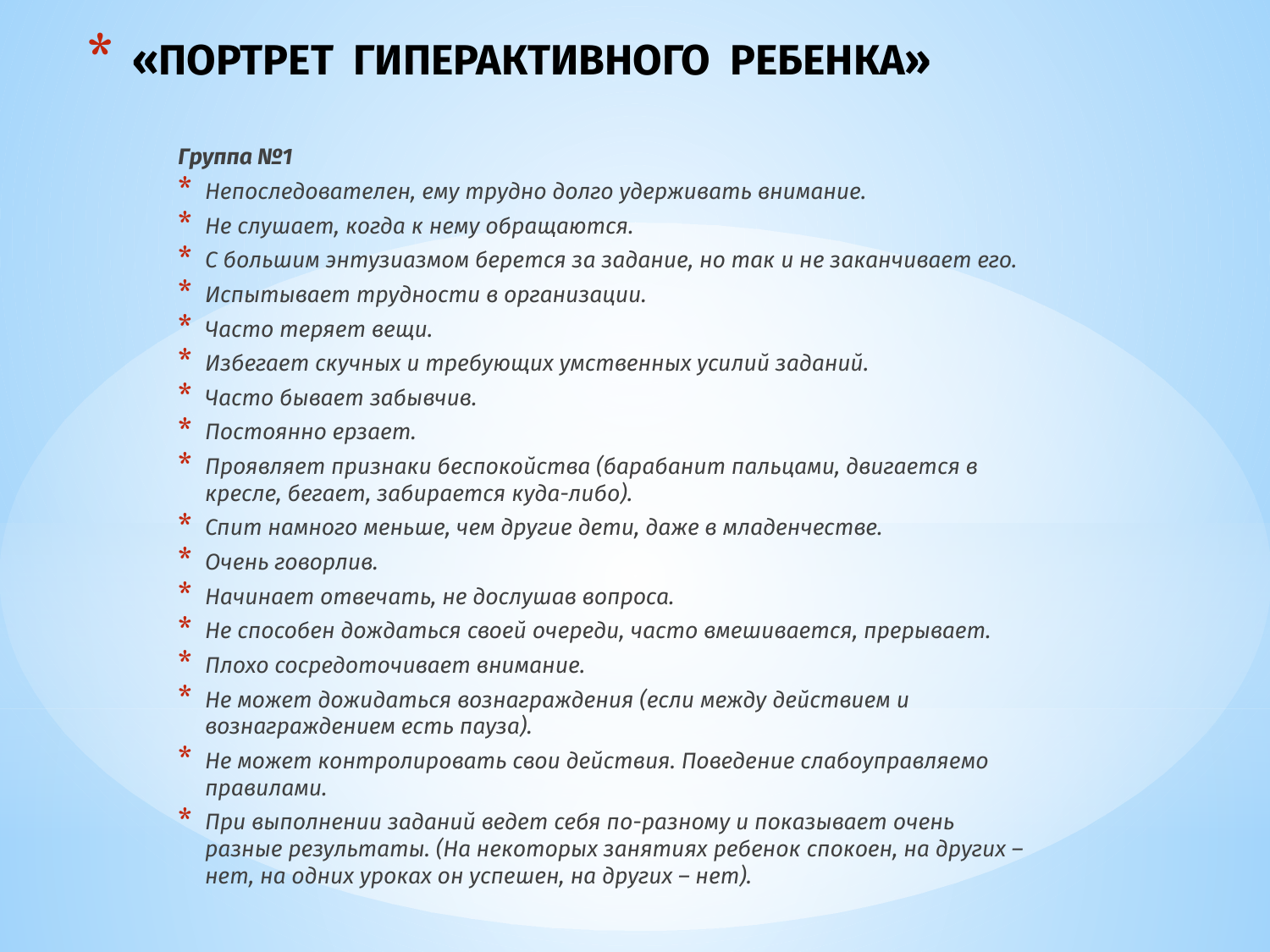

# «ПОРТРЕТ  ГИПЕРАКТИВНОГО  РЕБЕНКА»
Группа №1
Непоследователен, ему трудно долго удерживать внимание.
Не слушает, когда к нему обращаются.
С большим энтузиазмом берется за задание, но так и не заканчивает его.
Испытывает трудности в организации.
Часто теряет вещи.
Избегает скучных и требующих умственных усилий заданий.
Часто бывает забывчив.
Постоянно ерзает.
Проявляет признаки беспокойства (барабанит пальцами, двигается в кресле, бегает, забирается куда-либо).
Спит намного меньше, чем другие дети, даже в младенчестве.
Очень говорлив.
Начинает отвечать, не дослушав вопроса.
Не способен дождаться своей очереди, часто вмешивается, прерывает.
Плохо сосредоточивает внимание.
Не может дожидаться вознаграждения (если между действием и вознаграждением есть пауза).
Не может контролировать свои действия. Поведение слабоуправляемо правилами.
При выполнении заданий ведет себя по-разному и показывает очень разные результаты. (На некоторых занятиях ребенок спокоен, на других – нет, на одних уроках он успешен, на других – нет).